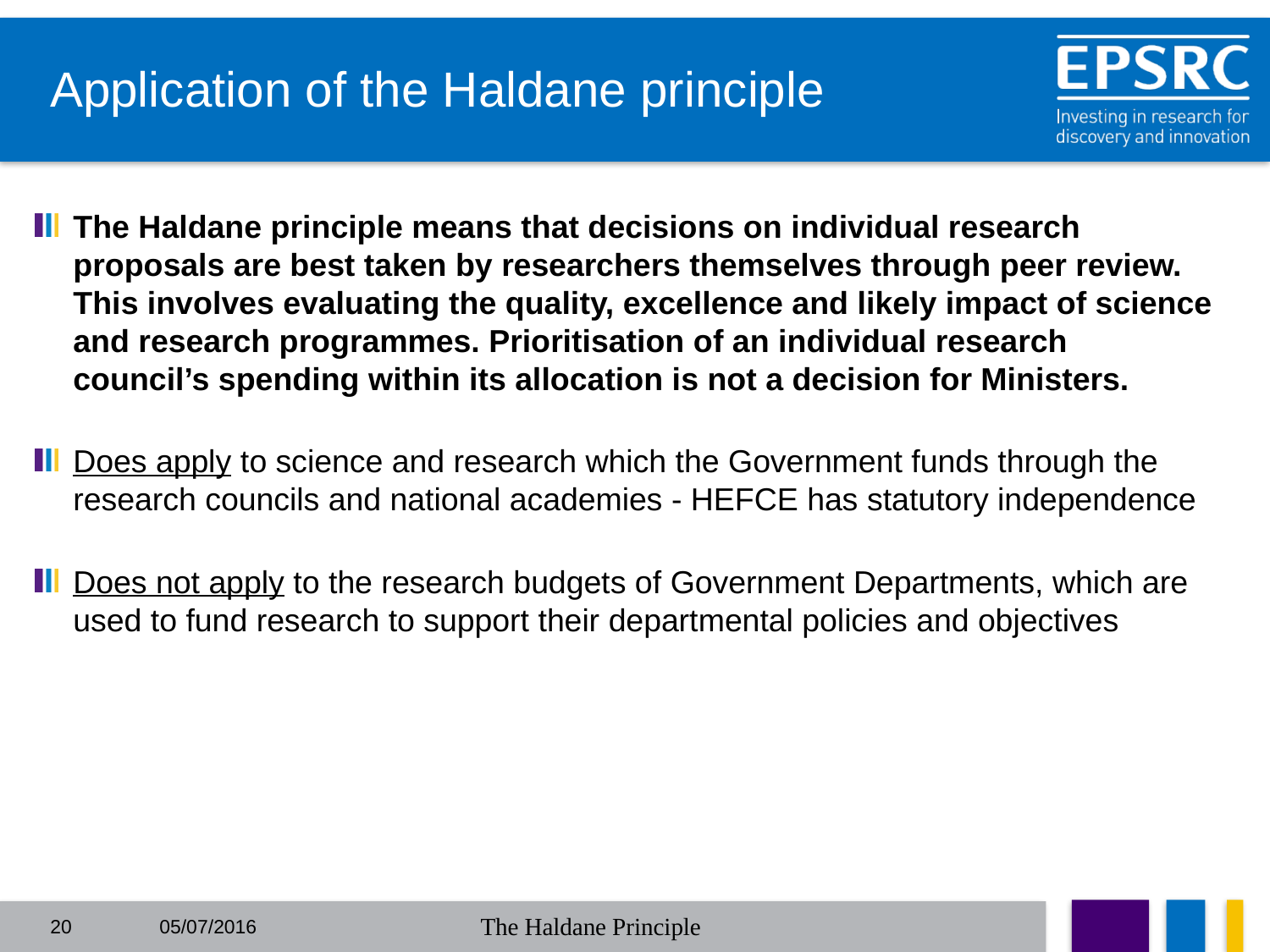

# Application of the Haldane principle
The Haldane principle means that decisions on individual research proposals are best taken by researchers themselves through peer review. This involves evaluating the quality, excellence and likely impact of science and research programmes. Prioritisation of an individual research council’s spending within its allocation is not a decision for Ministers.
Does apply to science and research which the Government funds through the research councils and national academies - HEFCE has statutory independence
Does not apply to the research budgets of Government Departments, which are used to fund research to support their departmental policies and objectives
20
05/07/2016
The Haldane Principle